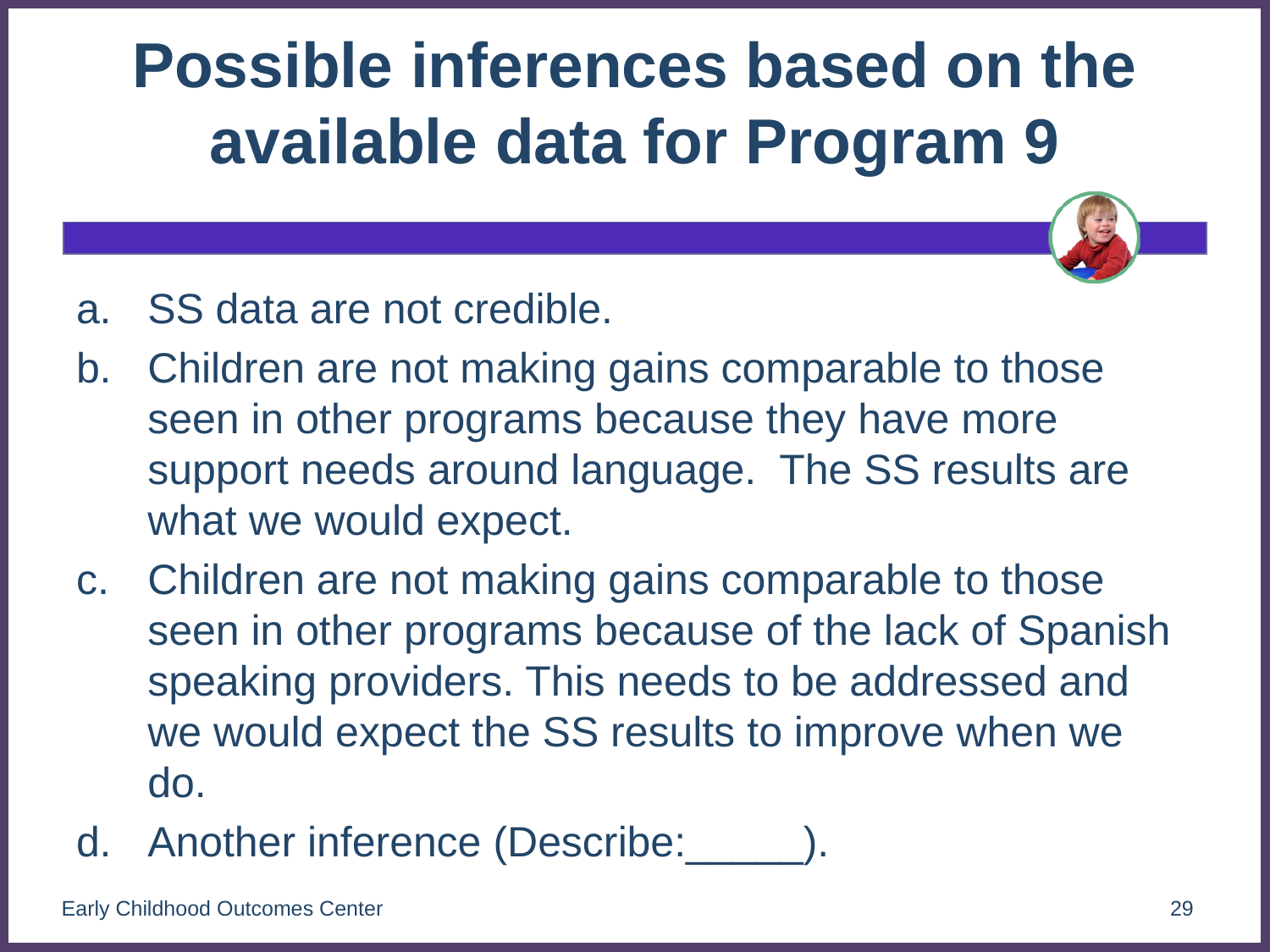

# Possible inferences based on the available data for Program 9
SS data are not credible.
Children are not making gains comparable to those seen in other programs because they have more support needs around language.  The SS results are what we would expect.
Children are not making gains comparable to those seen in other programs because of the lack of Spanish speaking providers. This needs to be addressed and we would expect the SS results to improve when we do.
Another inference (Describe:_____).
Early Childhood Outcomes Center
29